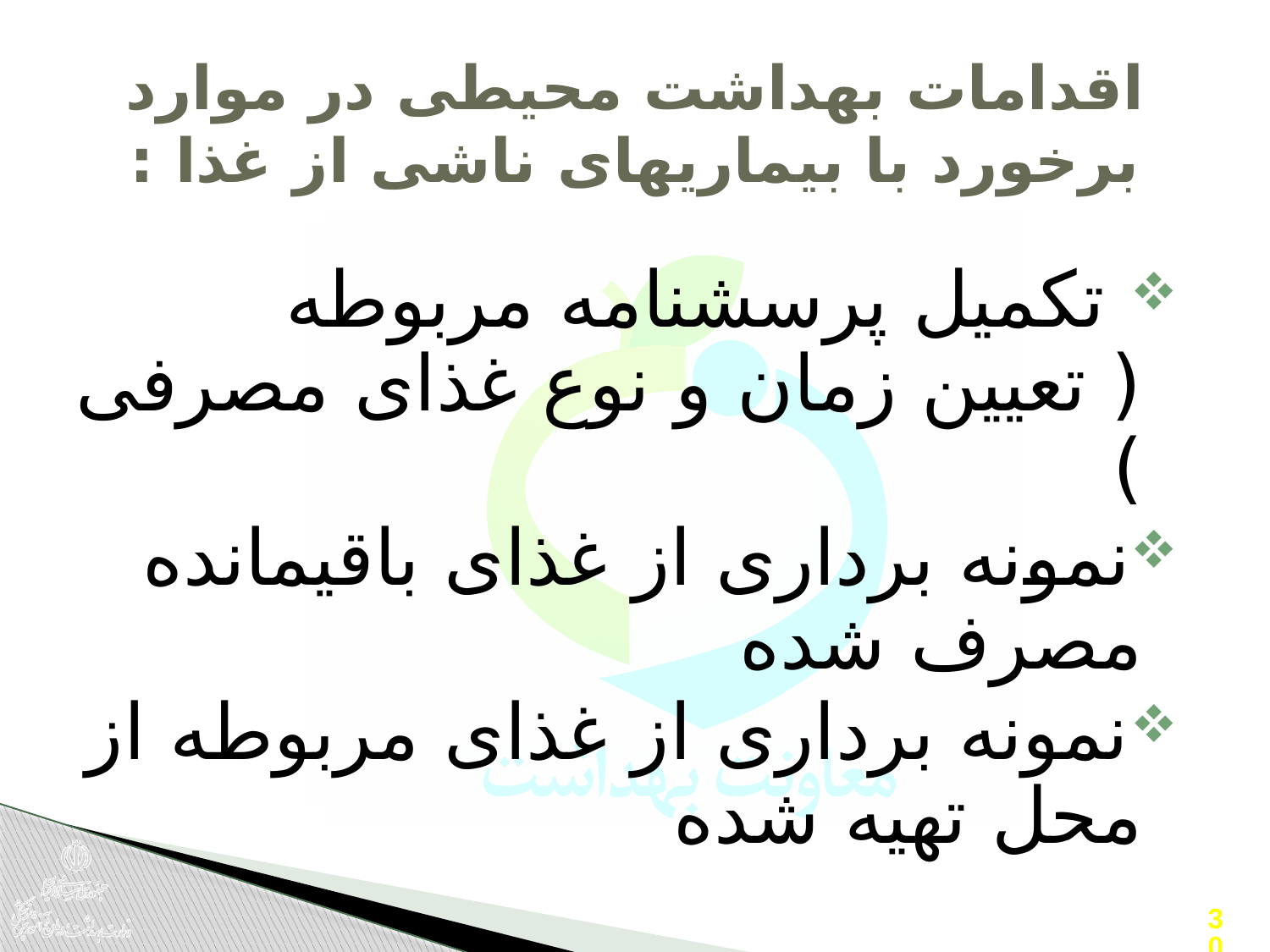

# اقدامات بهداشت محیطی در موارد برخورد با بیماریهای ناشی از غذا :
 تکمیل پرسشنامه مربوطه ( تعیین زمان و نوع غذای مصرفی )
نمونه برداری از غذای باقیمانده مصرف شده
نمونه برداری از غذای مربوطه از محل تهیه شده
30